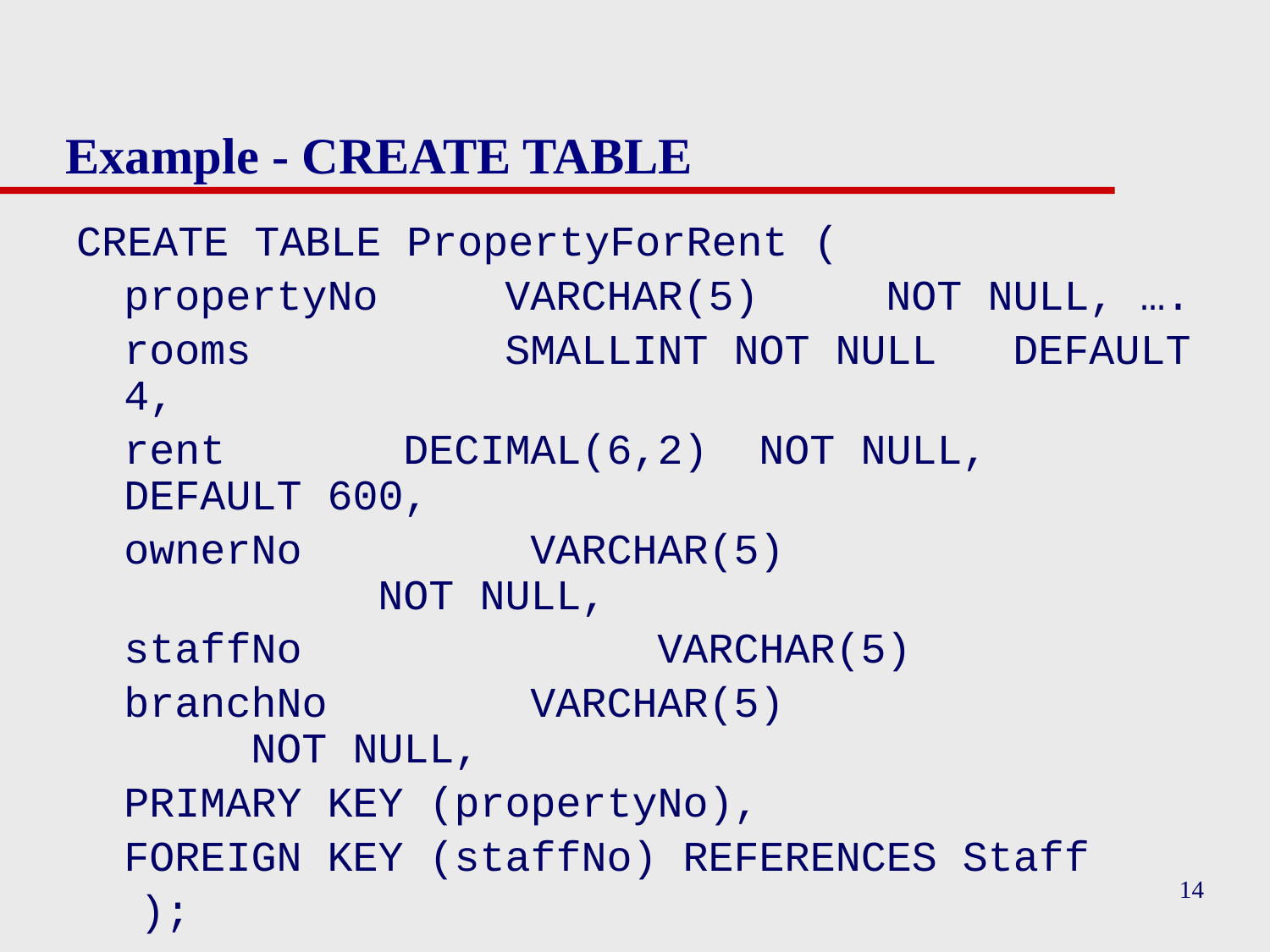

# Example - CREATE TABLE
CREATE TABLE PropertyForRent (
	propertyNo	VARCHAR(5)	NOT NULL, ….
	rooms		SMALLINT NOT NULL 	DEFAULT 4,
	rent		 DECIMAL(6,2) 	NOT NULL, 	DEFAULT 600,
	ownerNo		 VARCHAR(5) 					NOT NULL,
	staffNo			 VARCHAR(5)
	branchNo		 VARCHAR(5) 				NOT NULL,
	PRIMARY KEY (propertyNo),
	FOREIGN KEY (staffNo) REFERENCES Staff
);
14